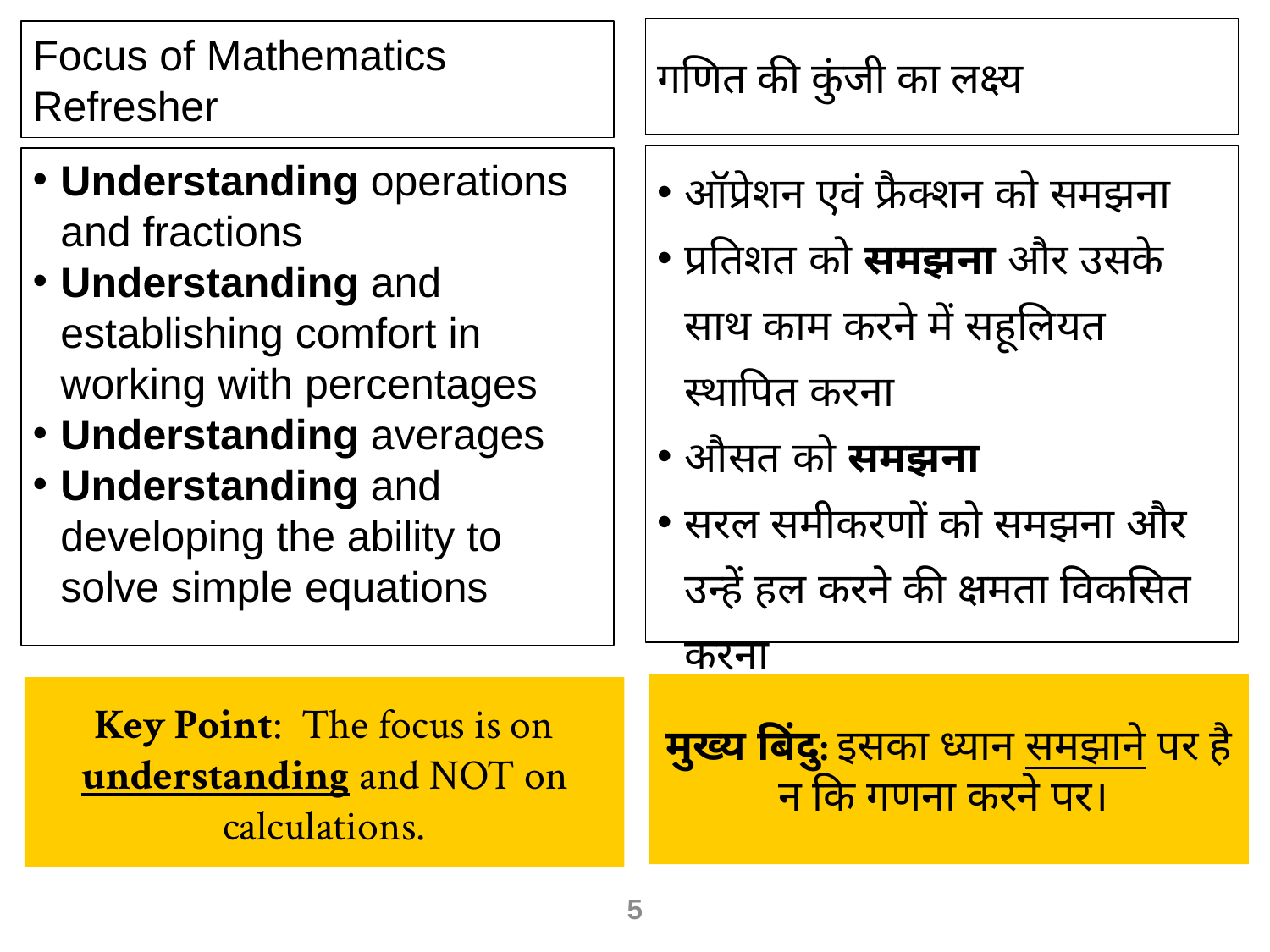

गणि‍त की कुंजी का लक्ष्य
Focus of Mathematics Refresher
ऑप्रेशन एवं फ्रैक्शन को समझना
प्रतिशत को समझना और उसके साथ काम करने में सहूलियत स्थापित करना
औसत को समझना
सरल समीकरणों को समझना और उन्हें हल करने की क्षमता विकसित करना
Understanding operations and fractions
Understanding and establishing comfort in working with percentages
Understanding averages
Understanding and developing the ability to solve simple equations
मुख्य बिंदु: इसका ध्यान समझाने पर है न कि गणना करने पर।
Key Point:  The focus is on understanding and NOT on calculations.
5